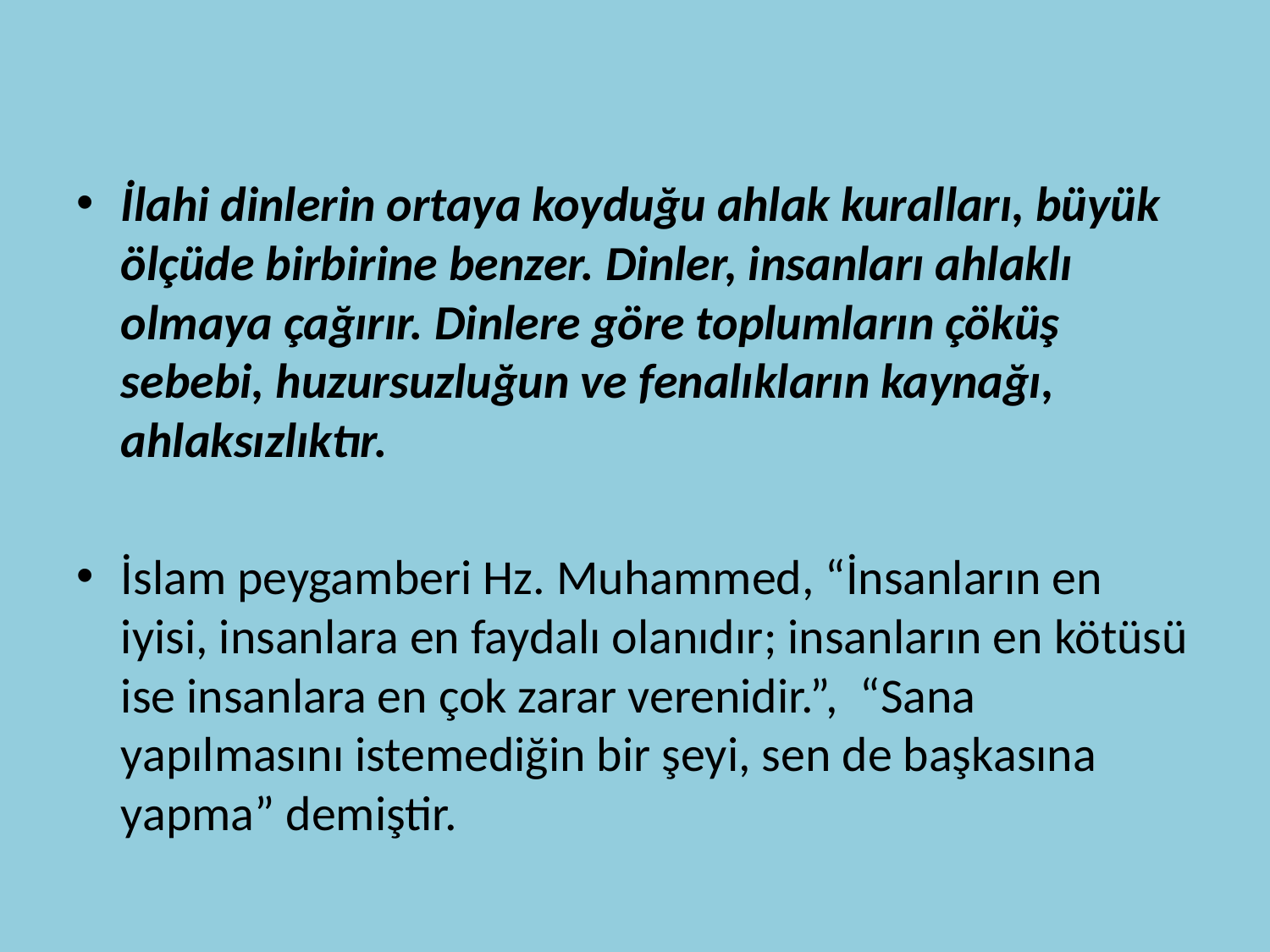

#
İlahi dinlerin ortaya koyduğu ahlak kuralları, büyük ölçüde birbirine benzer. Dinler, insanları ahlaklı olmaya çağırır. Dinlere göre toplumların çöküş sebebi, huzursuzluğun ve fenalıkların kaynağı, ahlaksızlıktır.

İslam peygamberi Hz. Muhammed, “İnsanların en iyisi, insanlara en faydalı olanıdır; insanların en kötüsü ise insanlara en çok zarar verenidir.”,  “Sana yapılmasını istemediğin bir şeyi, sen de başkasına yapma” demiştir.